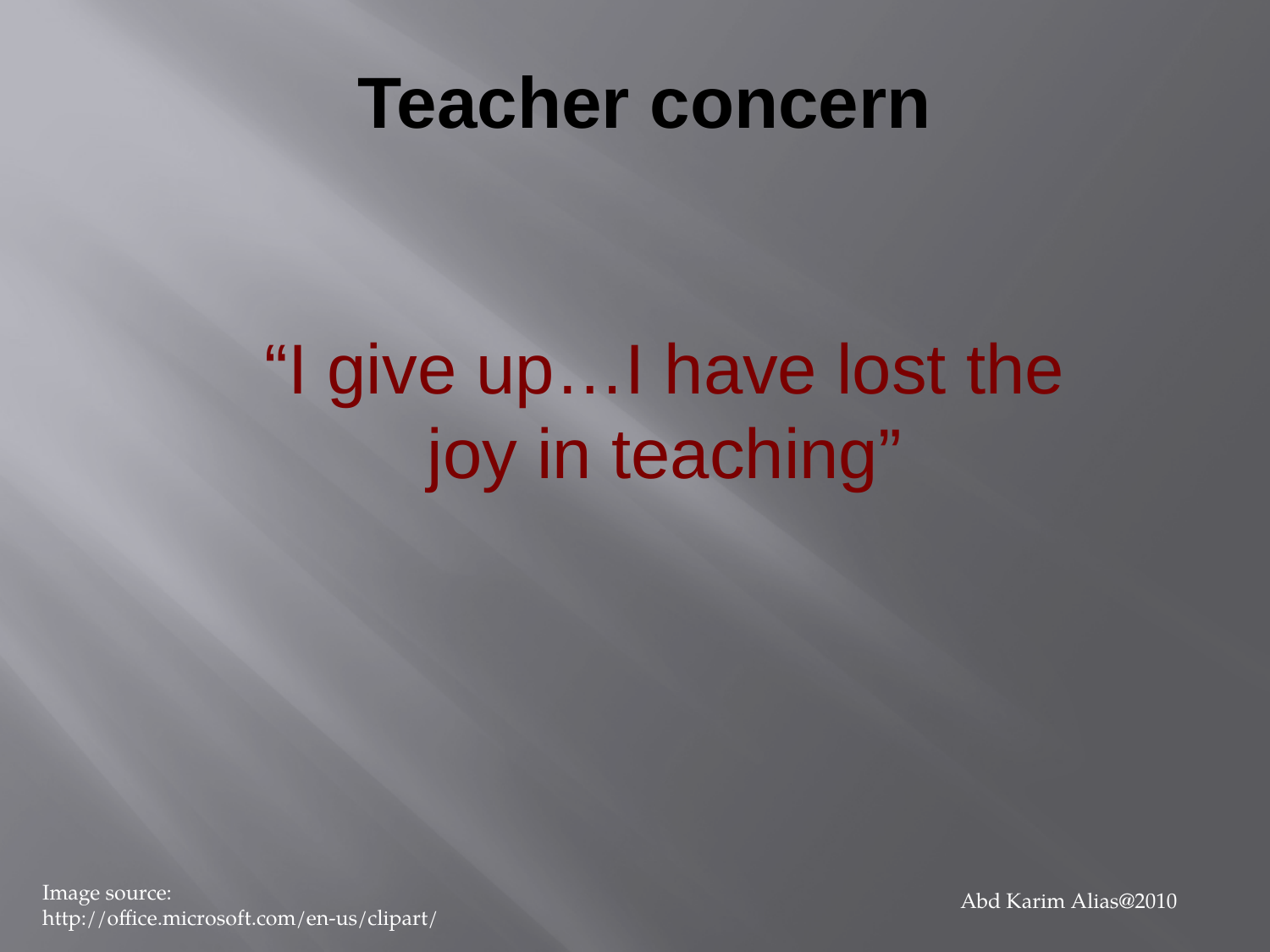

# Teacher concern
“I give up…I have lost the joy in teaching”
Abd Karim Alias@2010
Image source: http://office.microsoft.com/en-us/clipart/